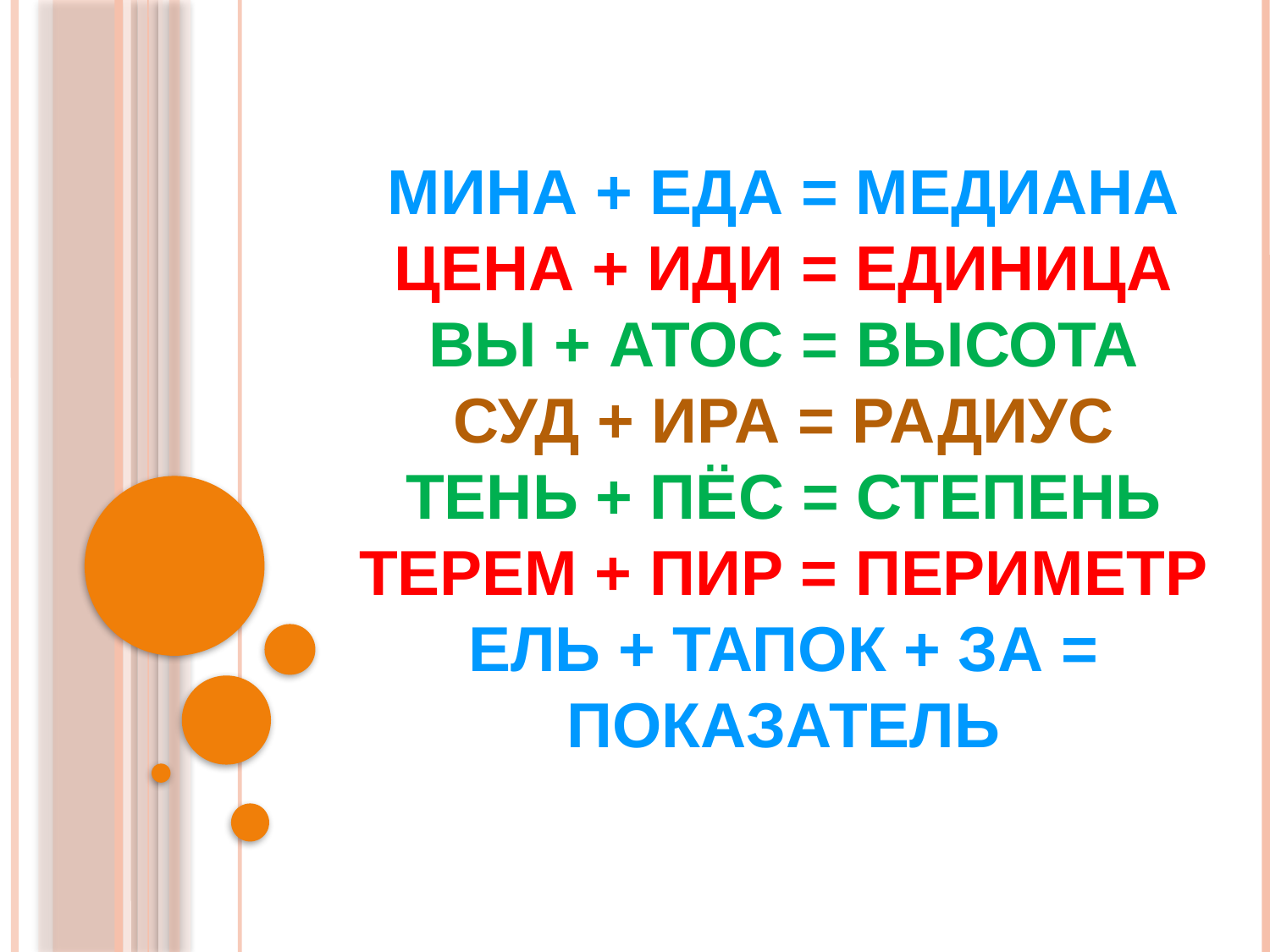

# МИНА + ЕДА = МЕДИАНА ЦЕНА + ИДИ = ЕДИНИЦА ВЫ + АТОС = ВЫСОТА СУД + ИРА = РАДИУС ТЕНЬ + ПЁС = СТЕПЕНЬ ТЕРЕМ + ПИР = ПЕРИМЕТР ЕЛЬ + ТАПОК + ЗА = ПОКАЗАТЕЛЬ